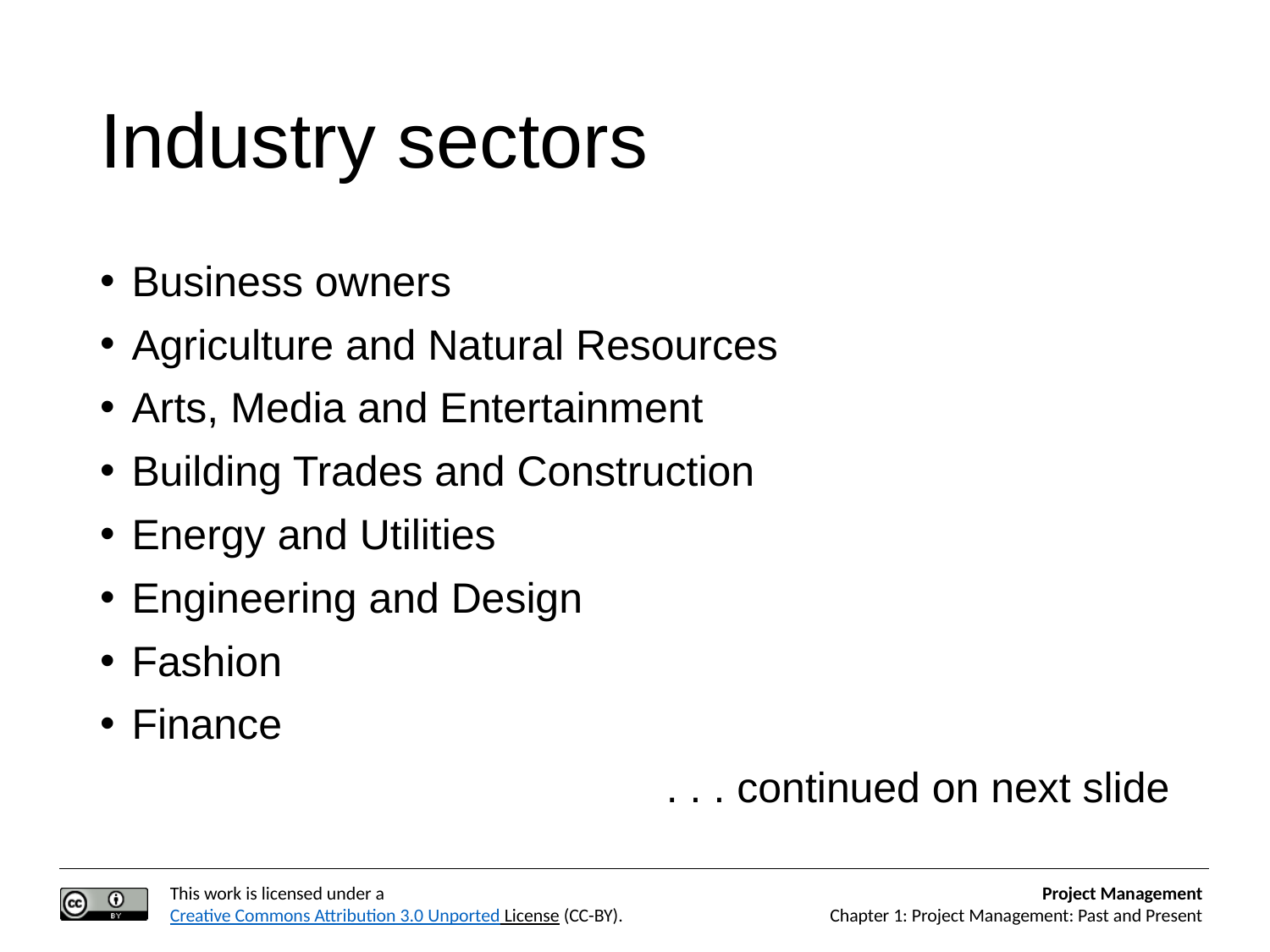

# Industry sectors
Business owners
Agriculture and Natural Resources
Arts, Media and Entertainment
Building Trades and Construction
Energy and Utilities
Engineering and Design
Fashion
Finance
. . . continued on next slide